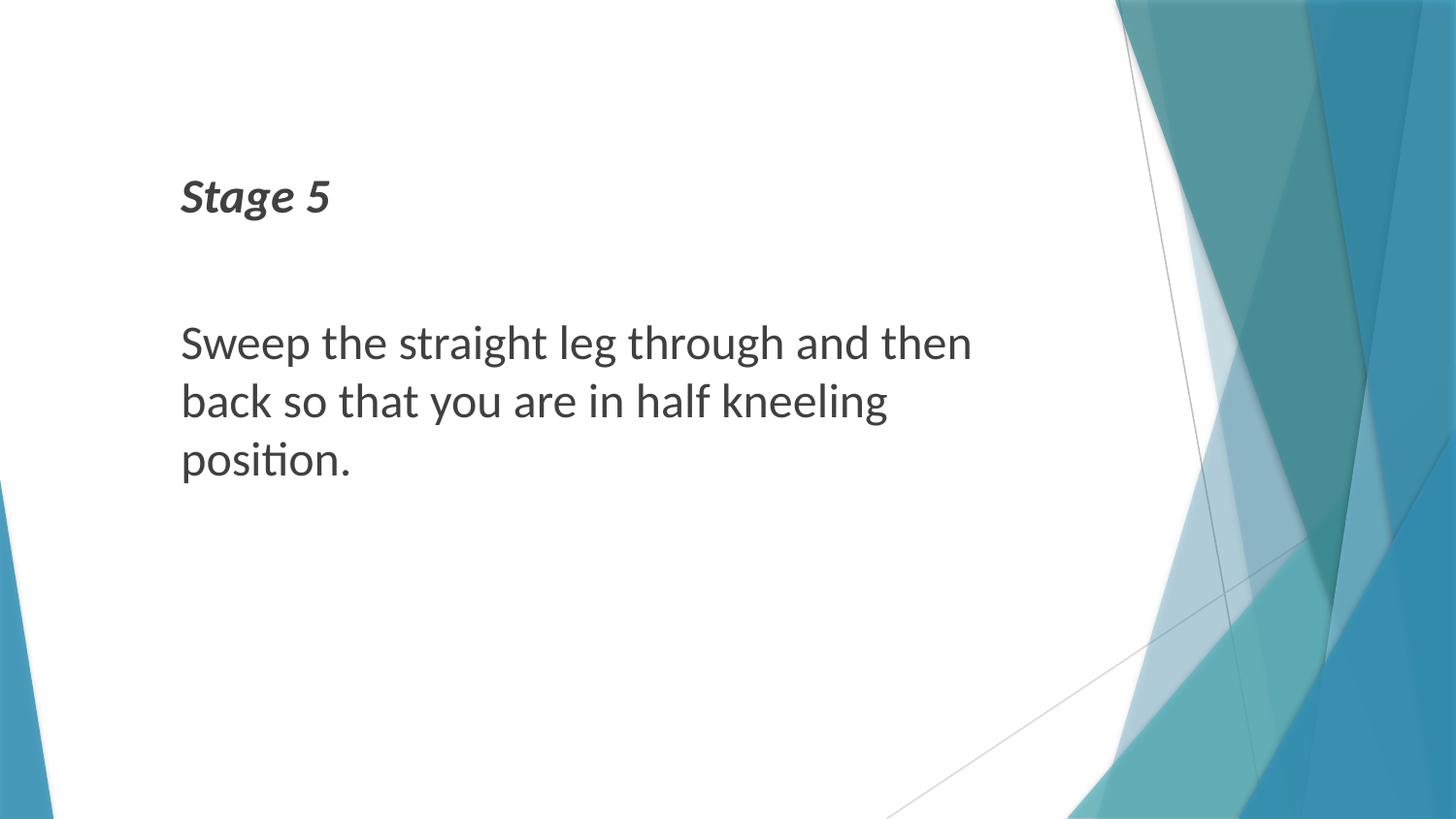

Stage 5

Sweep the straight leg through and then back so that you are in half kneeling position.